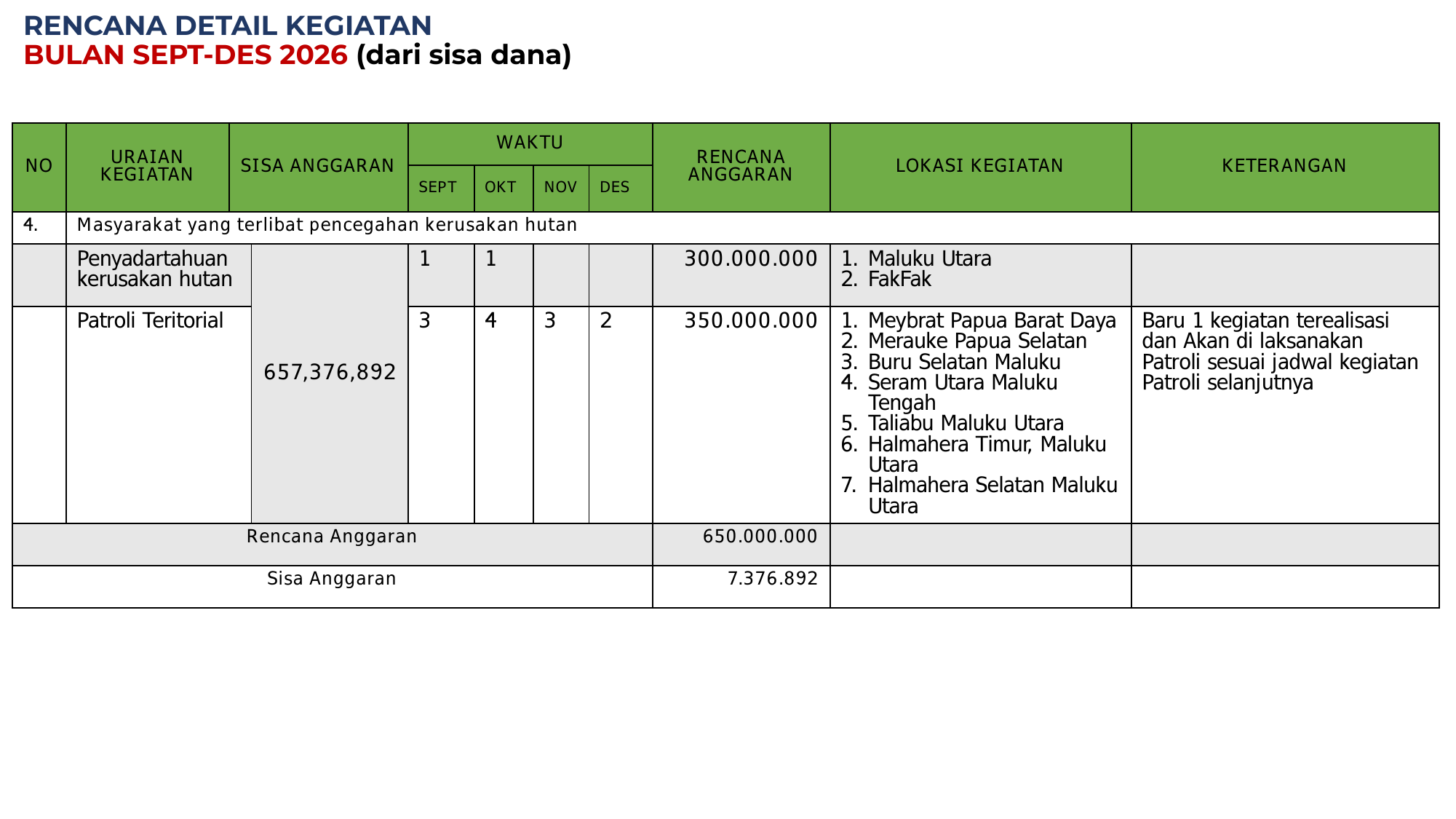

# RENCANA DETAIL KEGIATAN BULAN SEPT-DES 2026 (dari sisa dana)
| NO | URAIAN KEGIATAN | SISA ANGGARAN |  | WAKTU | WAKTU |  |  | RENCANA ANGGARAN | LOKASI KEGIATAN | KETERANGAN |
| --- | --- | --- | --- | --- | --- | --- | --- | --- | --- | --- |
|  |  |  |  | SEPT | OKT | NOV | DES |  |  |  |
| 4. | Masyarakat yang terlibat pencegahan kerusakan hutan |  |  |  |  |  |  |  |  |  |
|  | Penyadartahuan kerusakan hutan | 1,485,409,380 | 657,376,892 | 1 | 1 |  |  | 300.000.000 | Maluku Utara FakFak |  |
|  | Patroli Teritorial |  |  | 3 | 4 | 3 | 2 | 350.000.000 | Meybrat Papua Barat Daya Merauke Papua Selatan Buru Selatan Maluku Seram Utara Maluku Tengah Taliabu Maluku Utara Halmahera Timur, Maluku Utara Halmahera Selatan Maluku Utara | Baru 1 kegiatan terealisasi dan Akan di laksanakan Patroli sesuai jadwal kegiatan Patroli selanjutnya |
| Rencana Anggaran |  |  |  |  |  |  |  | 650.000.000 |  |  |
| Sisa Anggaran |  |  |  |  |  |  |  | 7.376.892 |  |  |